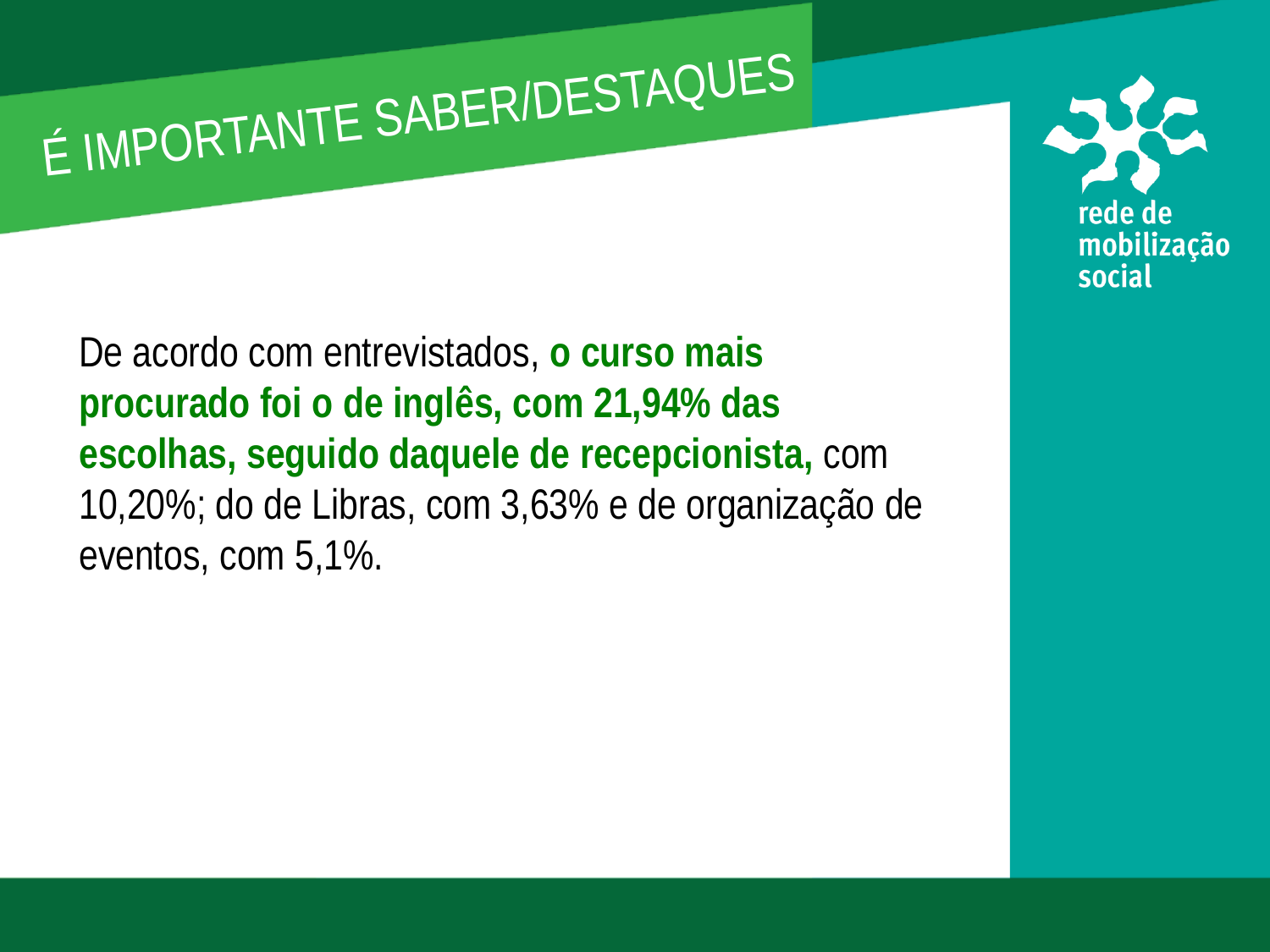

É IMPORTANTE SABER/DESTAQUES
De acordo com entrevistados, o curso mais procurado foi o de inglês, com 21,94% das escolhas, seguido daquele de recepcionista, com 10,20%; do de Libras, com 3,63% e de organização de eventos, com 5,1%.